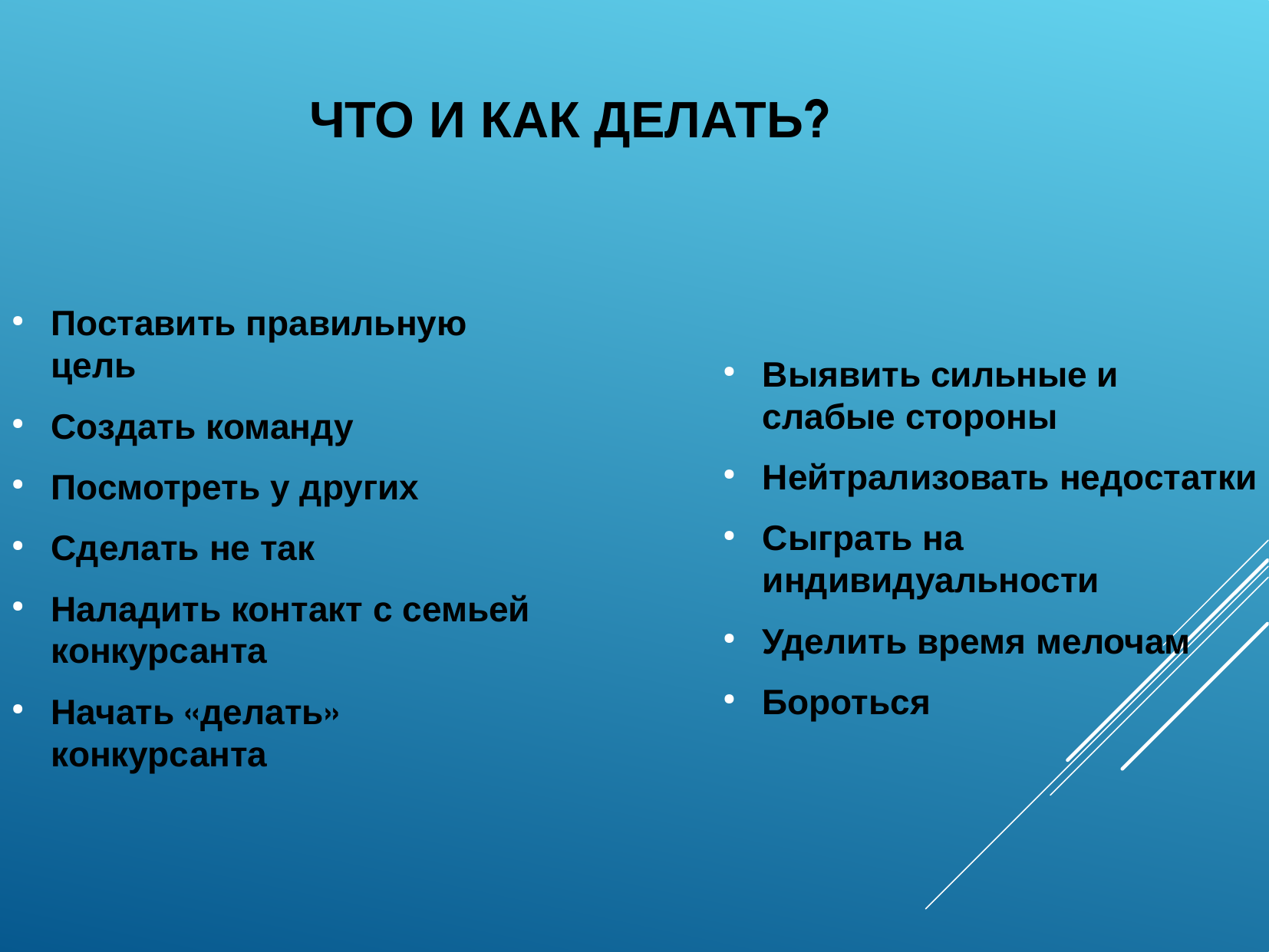

Что и как делать?
Выявить сильные и слабые стороны
Нейтрализовать недостатки
Сыграть на индивидуальности
Уделить время мелочам
Бороться
Поставить правильную цель
Создать команду
Посмотреть у других
Сделать не так
Наладить контакт с семьей конкурсанта
Начать «делать» конкурсанта